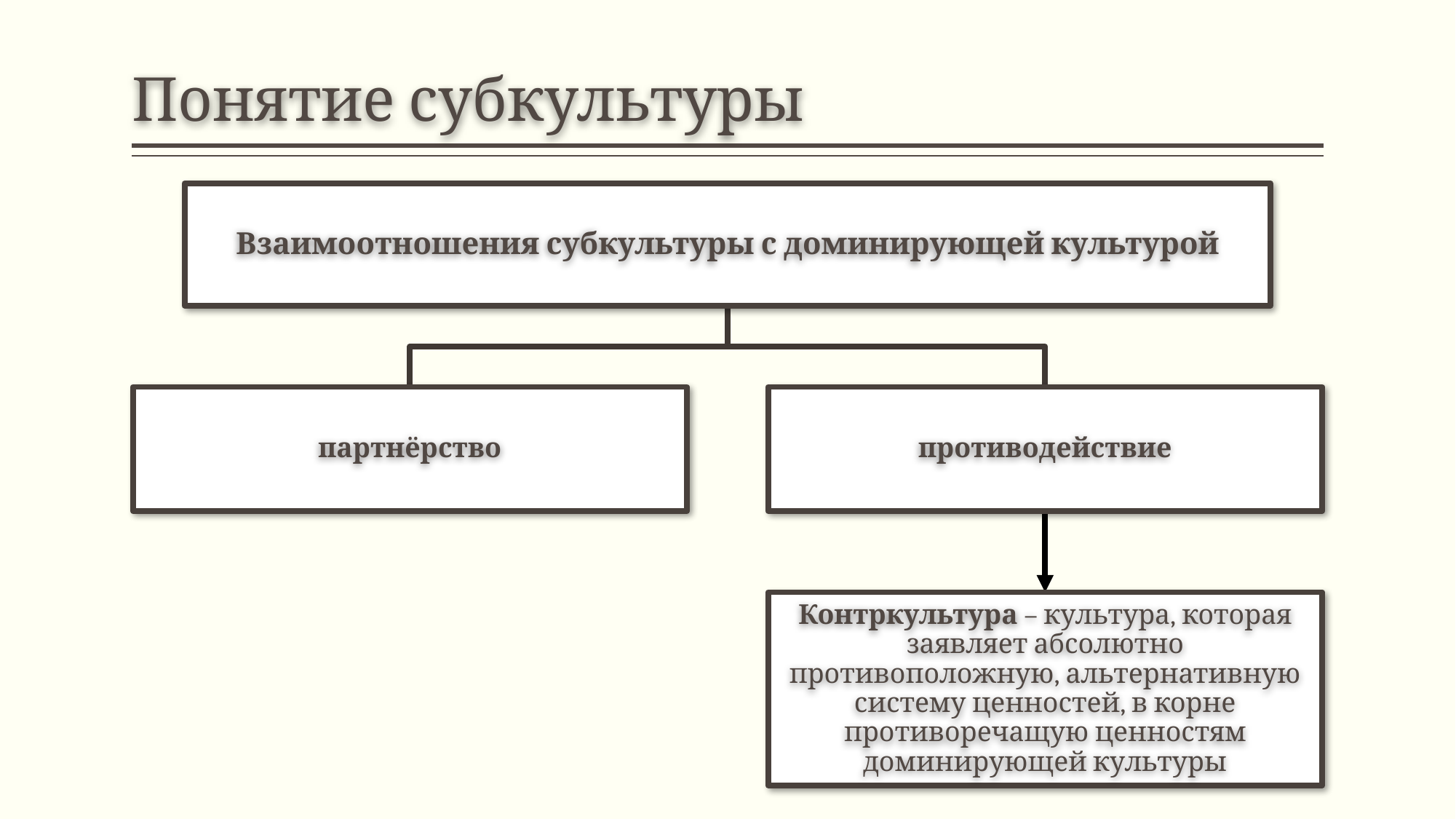

# Понятие субкультуры

Взаимоотношения субкультуры с доминирующей культурой

партнёрство

противодействие

Контркультура – культура, которая заявляет абсолютно противоположную, альтернативную систему ценностей, в корне противоречащую ценностям доминирующей культуры